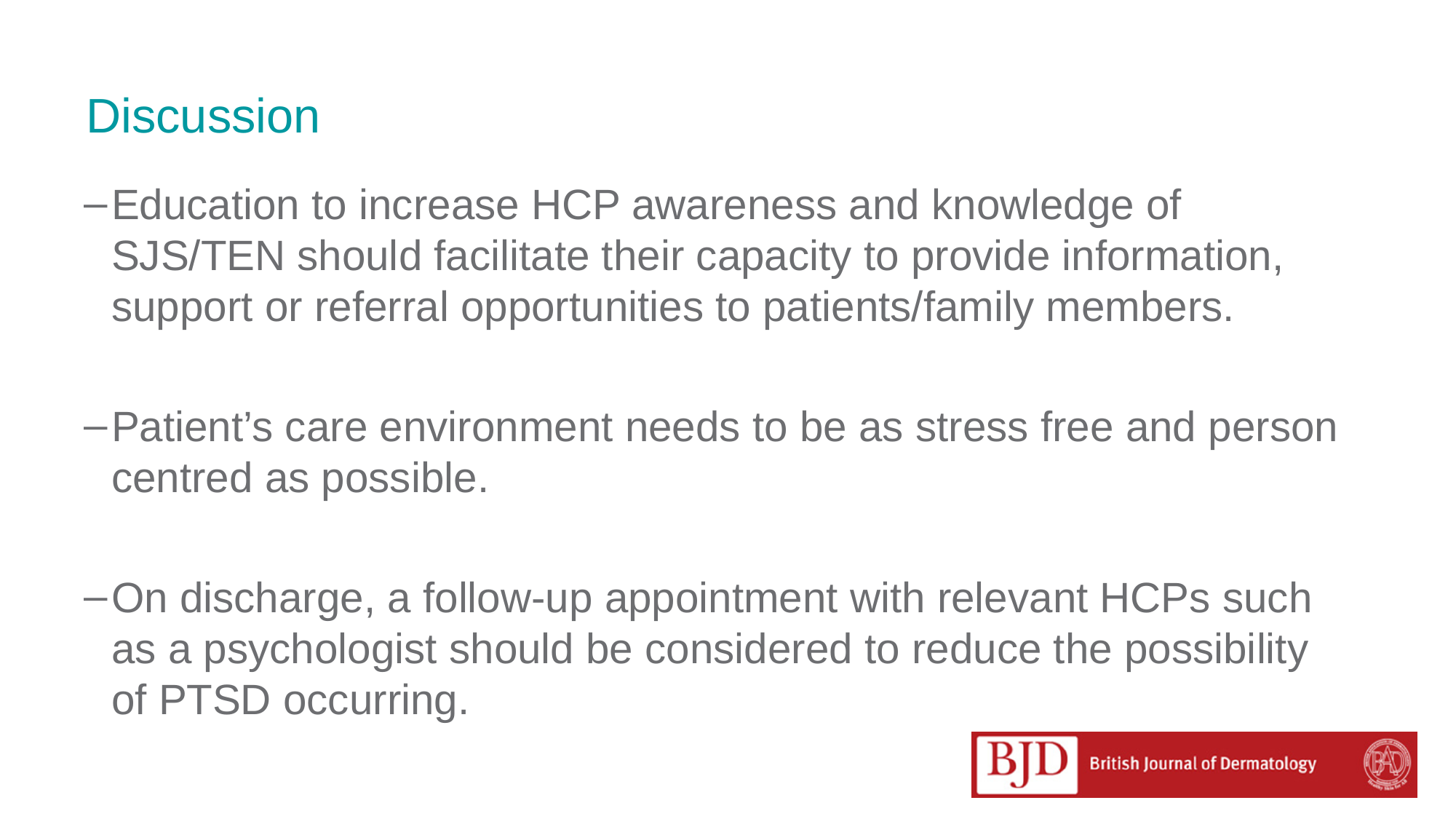

# Discussion
Education to increase HCP awareness and knowledge of SJS/TEN should facilitate their capacity to provide information, support or referral opportunities to patients/family members.

Patient’s care environment needs to be as stress free and person centred as possible.

On discharge, a follow-up appointment with relevant HCPs such as a psychologist should be considered to reduce the possibility of PTSD occurring.